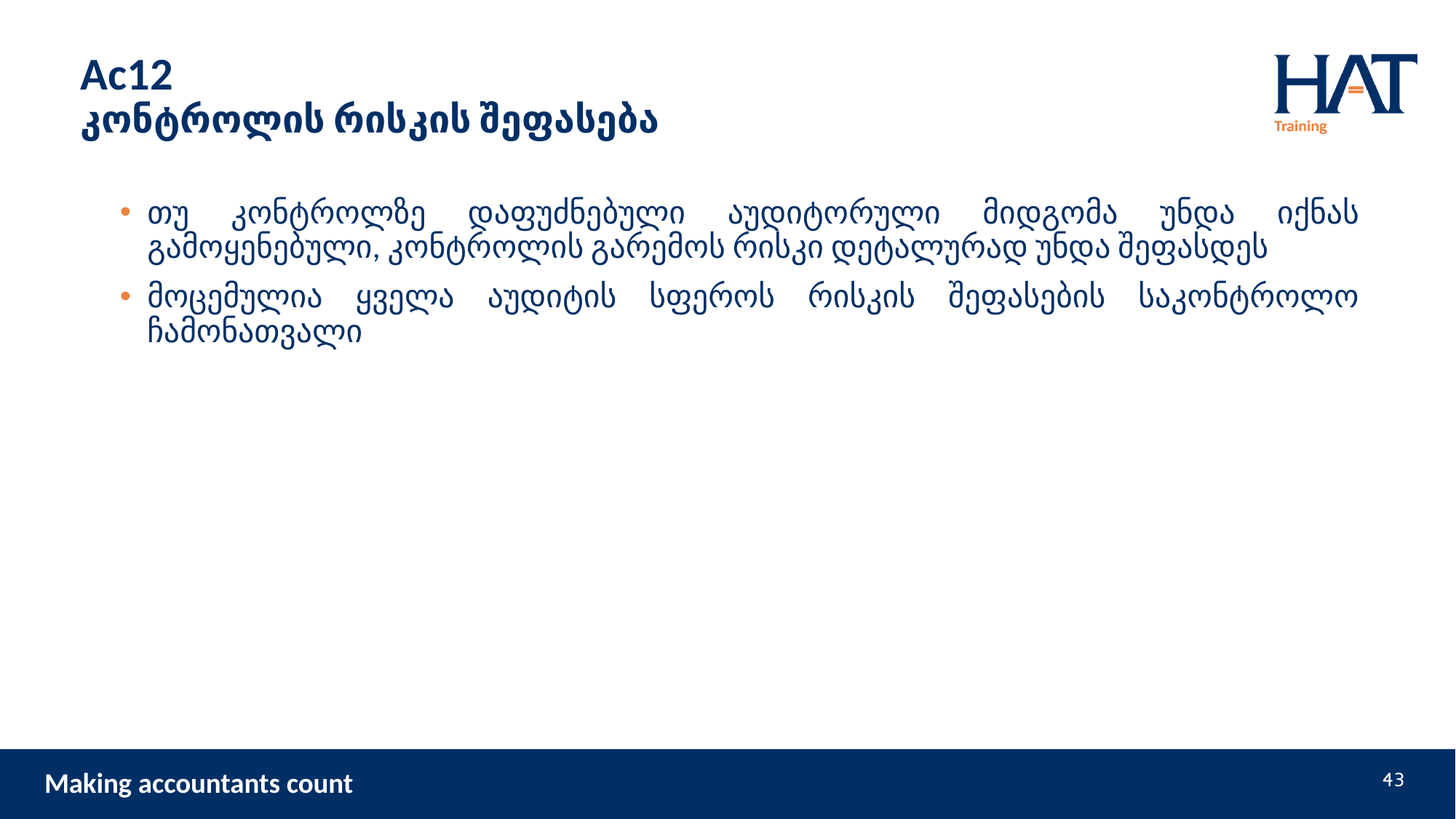

# Ac12 კონტროლის რისკის შეფასება
თუ კონტროლზე დაფუძნებული აუდიტორული მიდგომა უნდა იქნას გამოყენებული, კონტროლის გარემოს რისკი დეტალურად უნდა შეფასდეს
მოცემულია ყველა აუდიტის სფეროს რისკის შეფასების საკონტროლო ჩამონათვალი
43